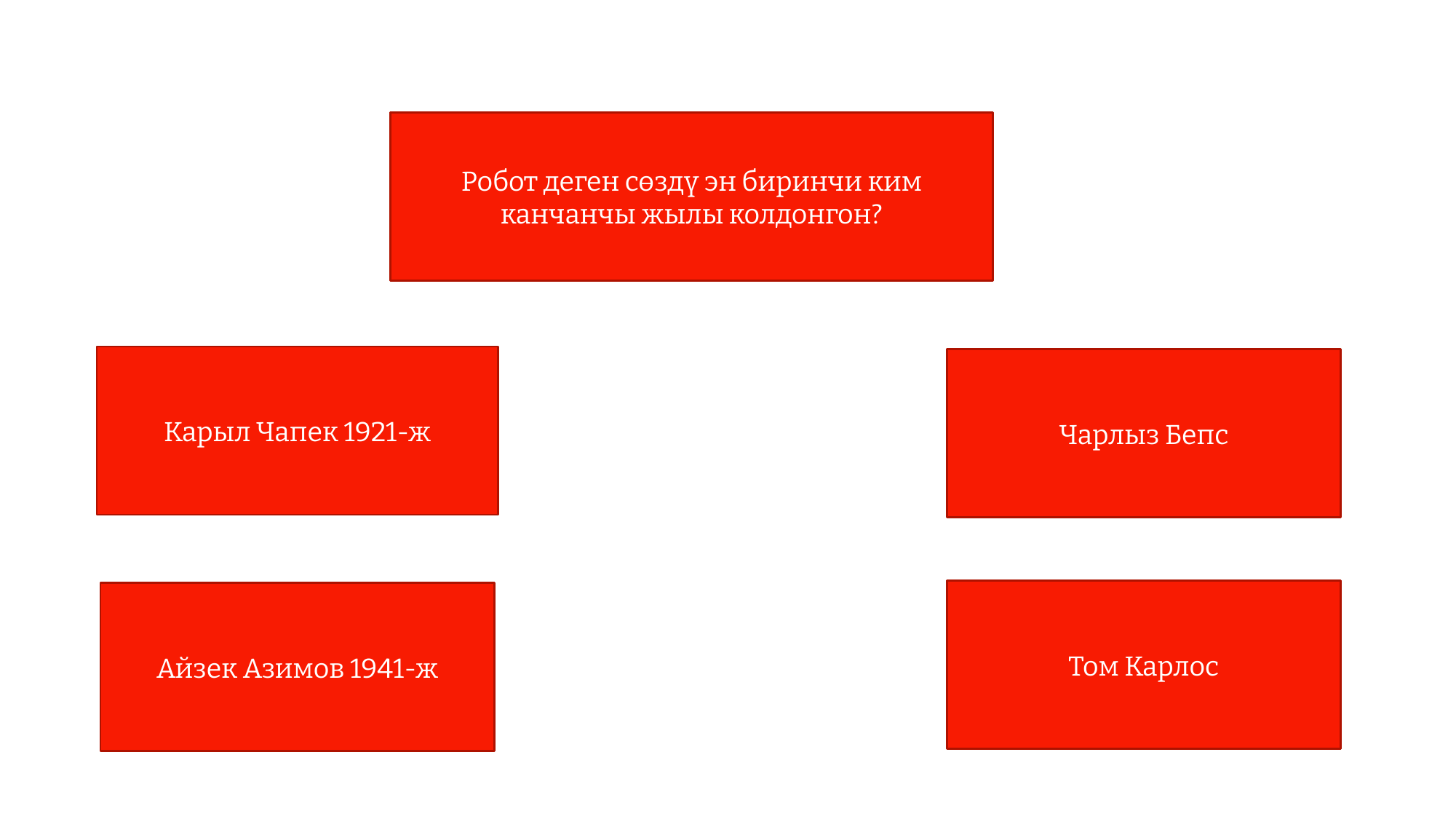

Робот деген сөздү эн биринчи ким канчанчы жылы колдонгон?
Карыл Чапек 1921-ж
Чарлыз Бепс
Том Карлос
Айзек Азимов 1941-ж